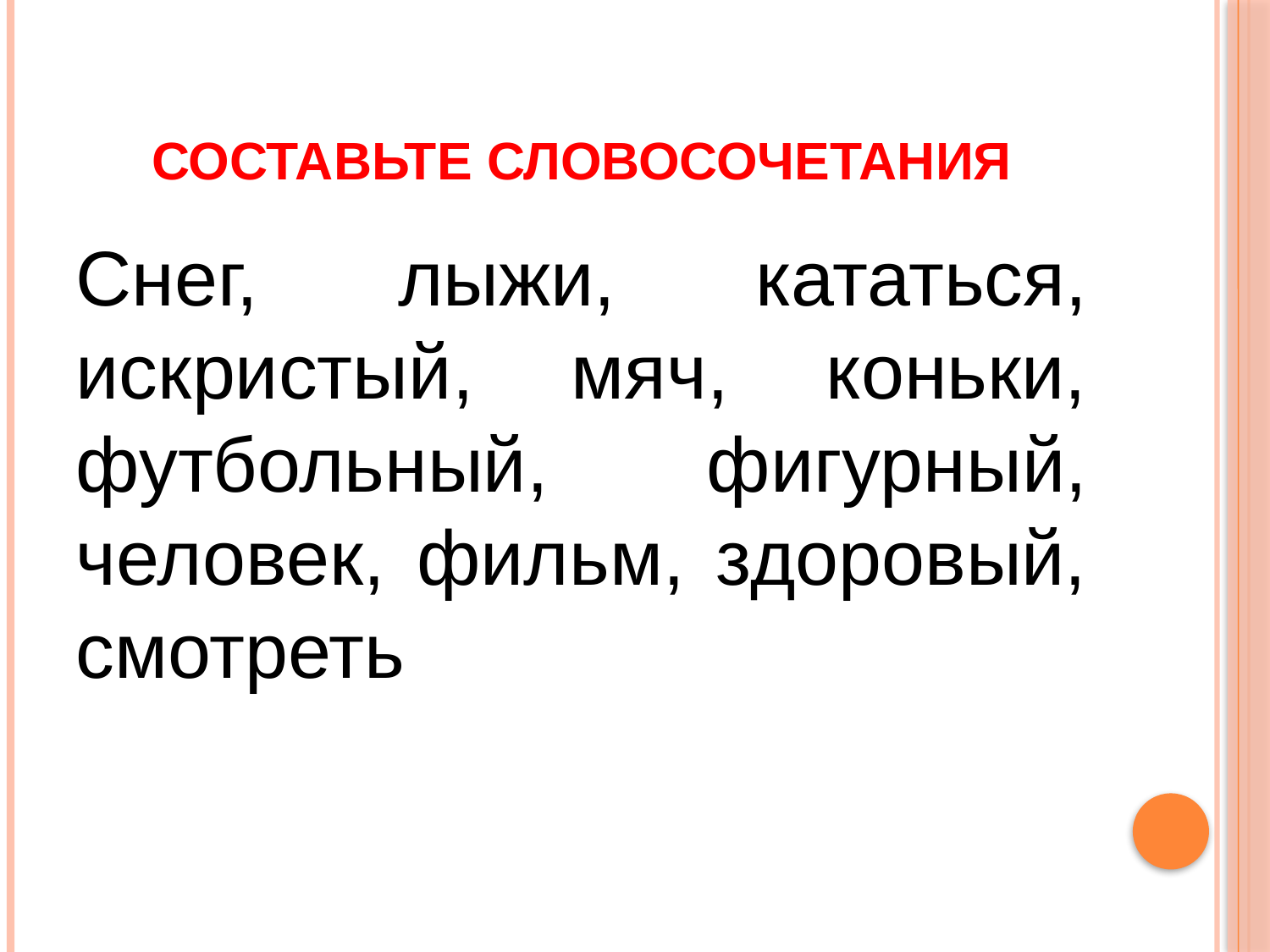

# Составьте словосочетания
Снег, лыжи, кататься, искристый, мяч, коньки, футбольный, фигурный, человек, фильм, здоровый, смотреть